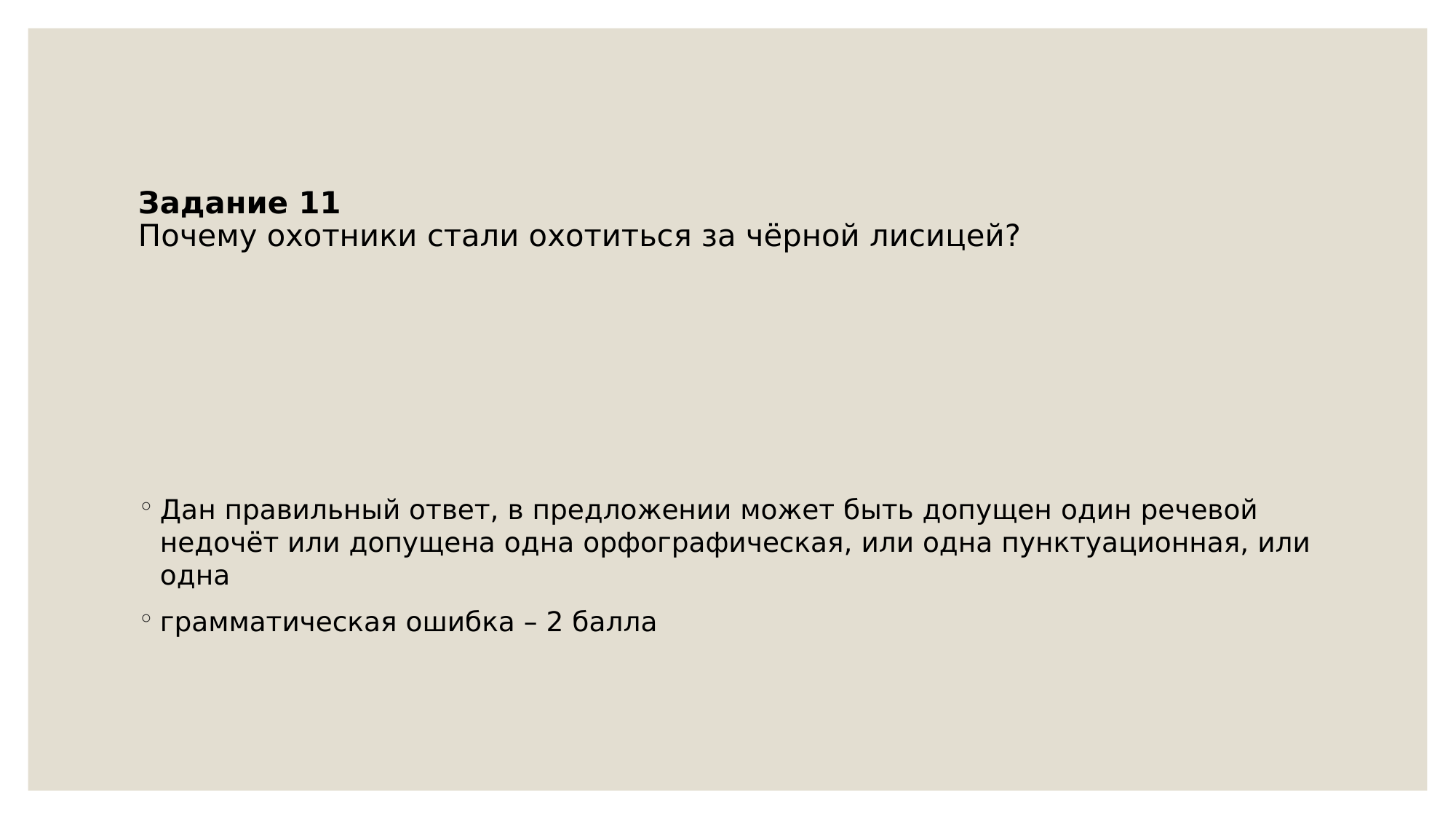

# Задание 11  Почему охотники стали охотиться за чёрной лисицей?
Дан правильный ответ, в предложении может быть допущен один речевой недочёт или допущена одна орфографическая, или одна пунктуационная, или одна
грамматическая ошибка – 2 балла